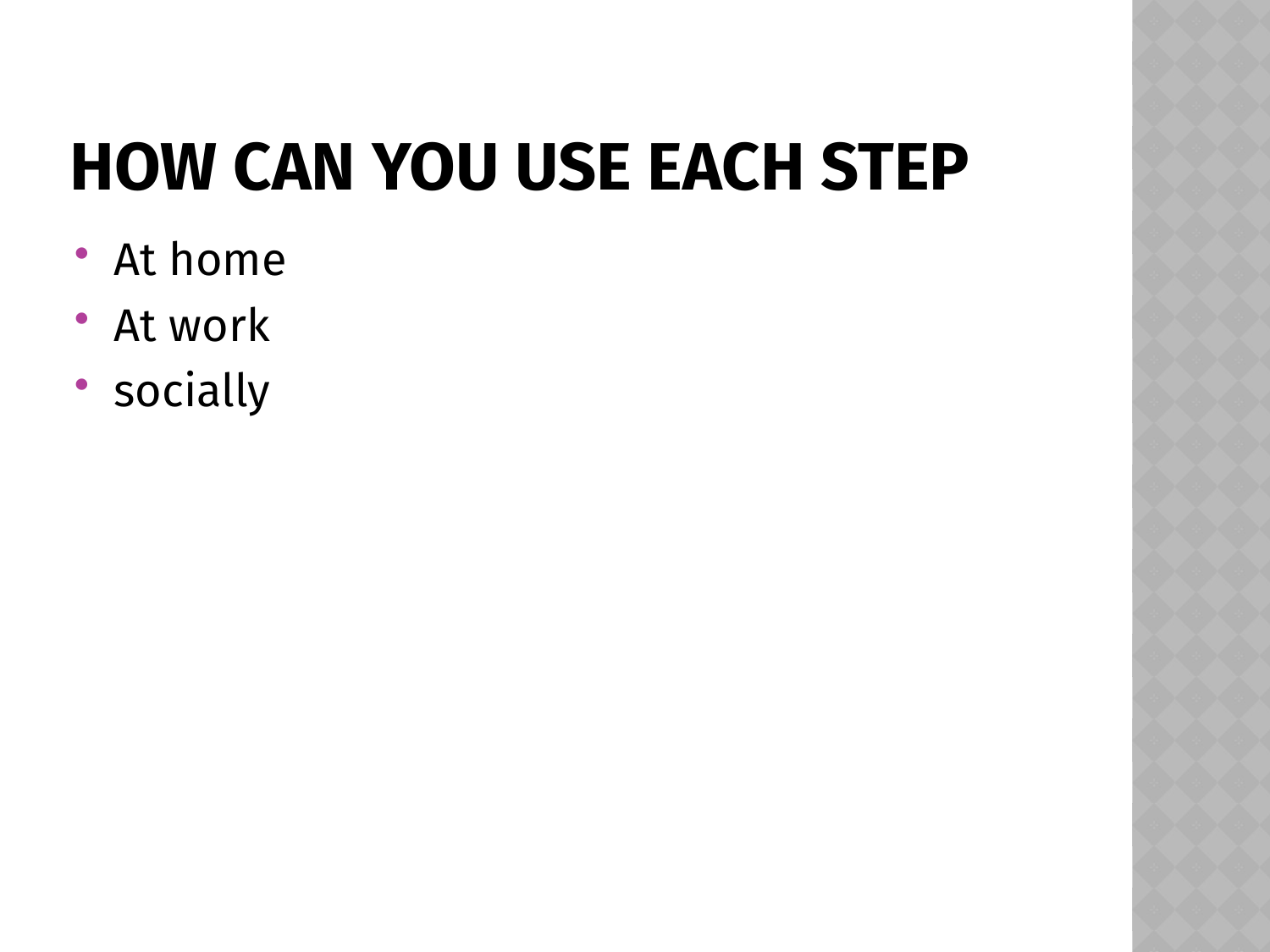

# How can you use each step
At home
At work
socially